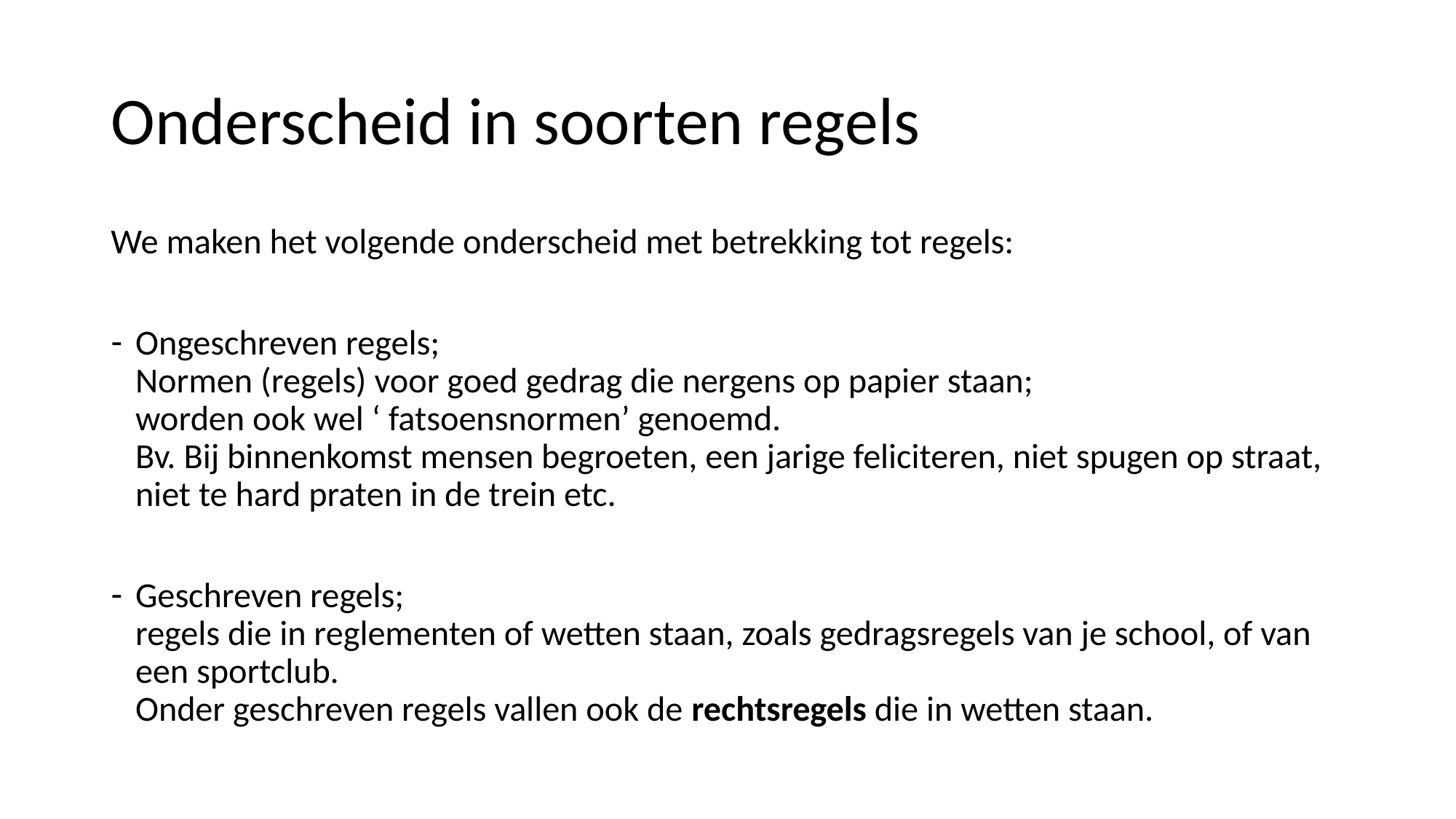

# Onderscheid in soorten regels
We maken het volgende onderscheid met betrekking tot regels:

Ongeschreven regels;
Normen (regels) voor goed gedrag die nergens op papier staan;
worden ook wel ‘ fatsoensnormen’ genoemd.
Bv. Bij binnenkomst mensen begroeten, een jarige feliciteren, niet spugen op straat, niet te hard praten in de trein etc.

Geschreven regels;
regels die in reglementen of wetten staan, zoals gedragsregels van je school, of van een sportclub.
Onder geschreven regels vallen ook de rechtsregels die in wetten staan.